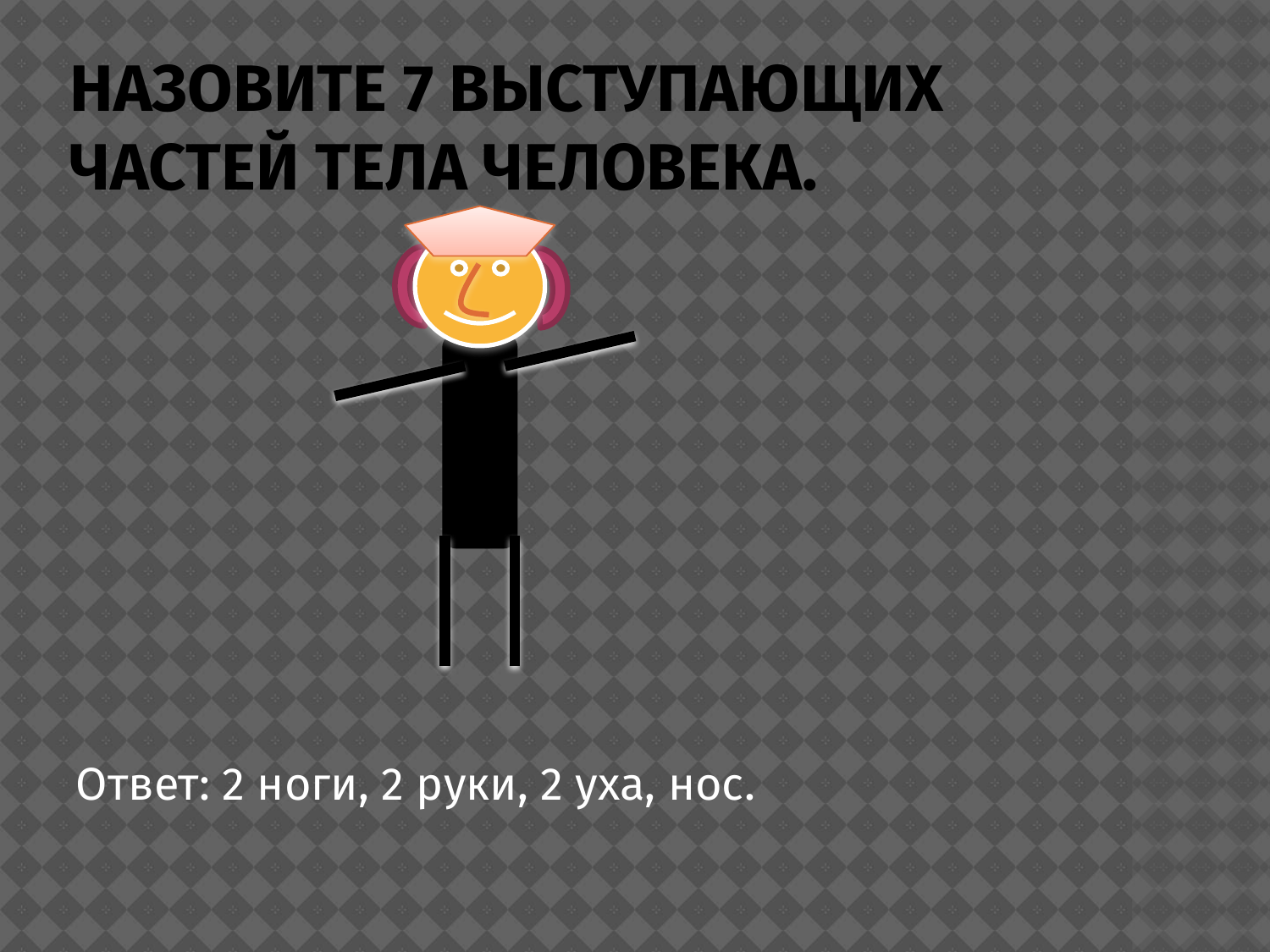

# Назовите 7 выступающих частей тела человека.

Ответ: 2 ноги, 2 руки, 2 уха, нос.